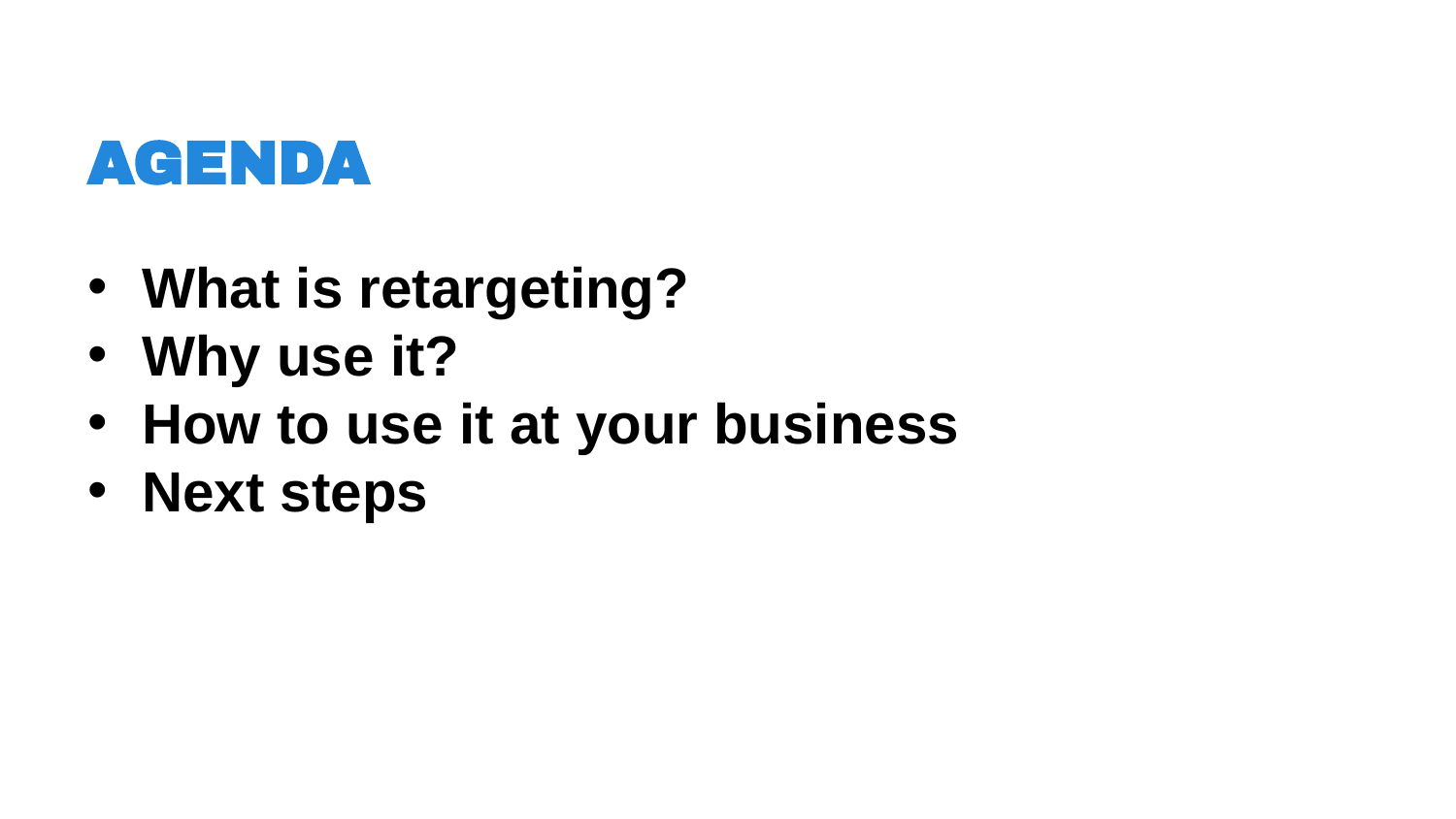

# AGENDA
What is retargeting?
Why use it?
How to use it at your business
Next steps